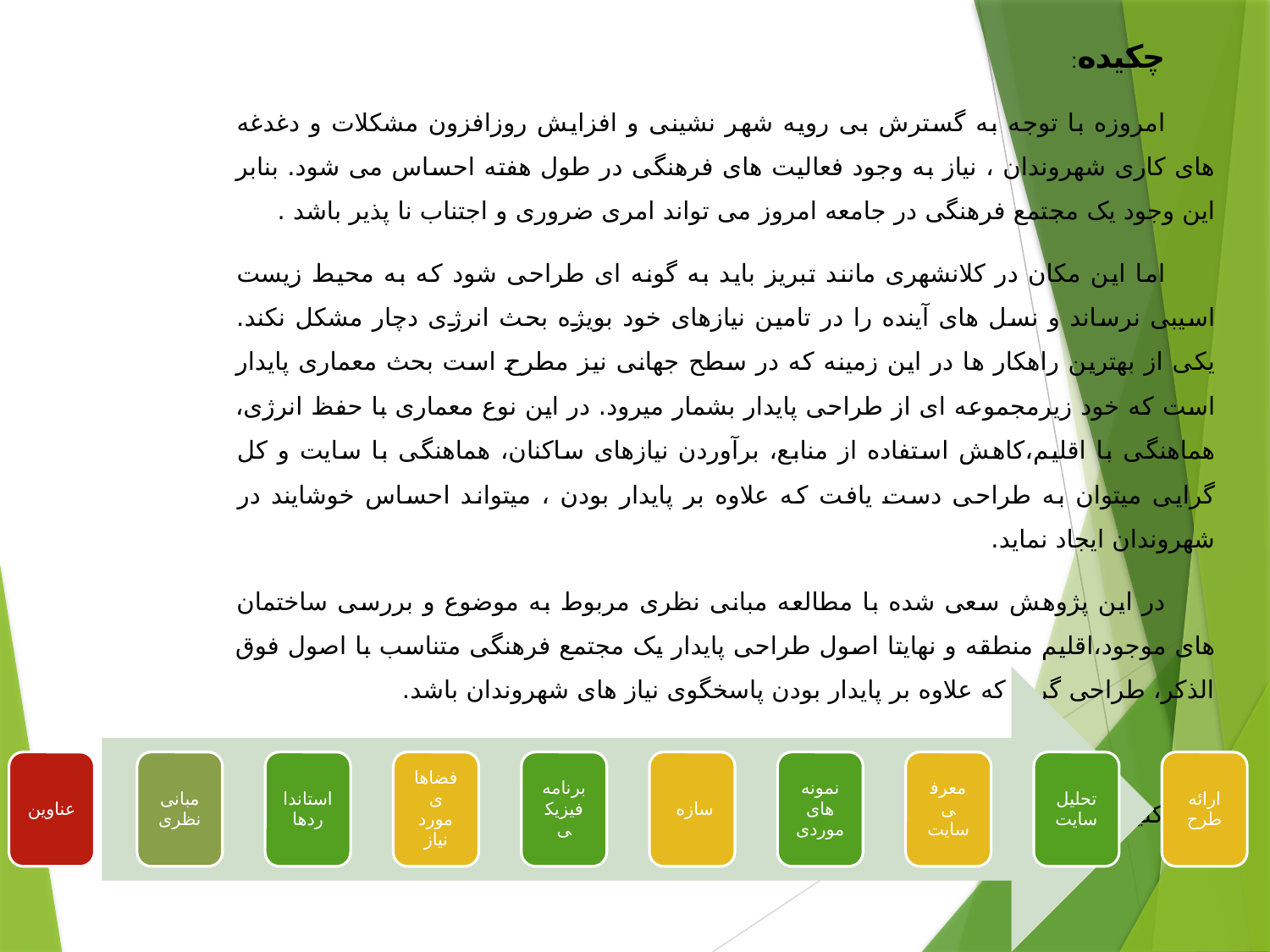

چکیده:
امروزه با توجه به گسترش بی رویه شهر نشینی و افزایش روزافزون مشکلات و دغدغه های کاری شهروندان ، نیاز به وجود فعالیت های فرهنگی در طول هفته احساس می شود. بنابر این وجود یک مجتمع فرهنگی در جامعه امروز می تواند امری ضروری و اجتناب نا پذیر باشد .
اما این مکان در کلانشهری مانند تبریز باید به گونه ای طراحی شود که به محیط زیست اسیبی نرساند و نسل های آینده را در تامین نیازهای خود بویژه بحث انرژی دچار مشکل نکند. یکی از بهترین راهکار ها در این زمینه که در سطح جهانی نیز مطرح است بحث معماری پایدار است که خود زیرمجموعه ای از طراحی پایدار بشمار میرود. در این نوع معماری با حفظ انرژی، هماهنگی با اقلیم،کاهش استفاده از منابع، برآوردن نیازهای ساکنان، هماهنگی با سایت و کل گرایی میتوان به طراحی دست یافت که علاوه بر پایدار بودن ، میتواند احساس خوشایند در شهروندان ایجاد نماید.
در این پژوهش سعی شده با مطالعه مبانی نظری مربوط به موضوع و بررسی ساختمان های موجود،اقلیم منطقه و نهایتا اصول طراحی پایدار یک مجتمع فرهنگی متناسب با اصول فوق الذکر، طراحی گردد که علاوه بر پایدار بودن پاسخگوی نیاز های شهروندان باشد.

کلیدواژه ها: فعالیت فرهنگی- مجتمع غرهنگی-  معماری پایدار – طراحی پایدار- حفظ انرژی

عناوین
مبانی نظری
سازه
ارائه طرح